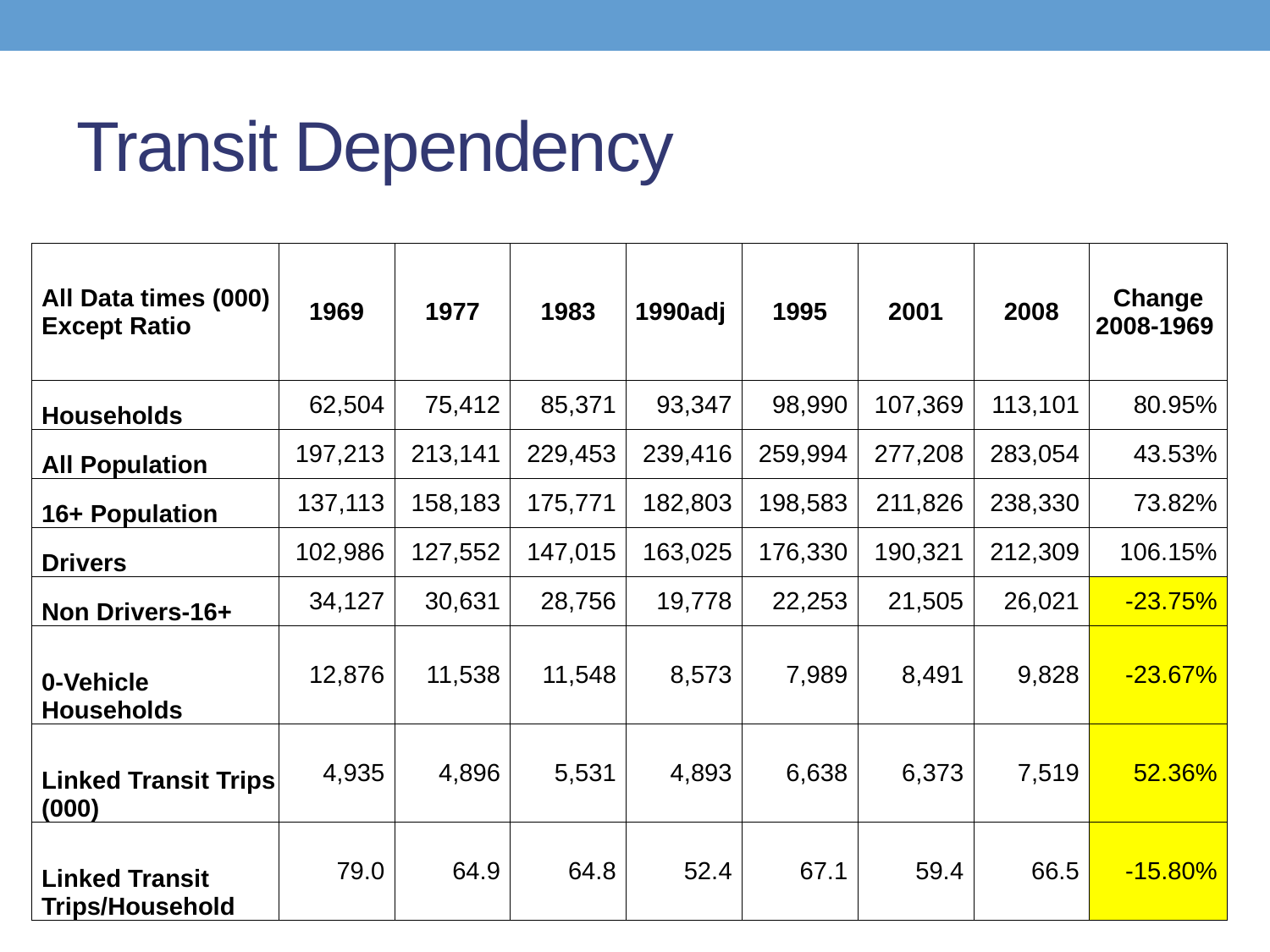

# Transit Dependency
| All Data times (000) Except Ratio | 1969 | 1977 | 1983 | 1990adj | 1995 | 2001 | 2008 | Change 2008-1969 |
| --- | --- | --- | --- | --- | --- | --- | --- | --- |
| Households | 62,504 | 75,412 | 85,371 | 93,347 | 98,990 | 107,369 | 113,101 | 80.95% |
| All Population | 197,213 | 213,141 | 229,453 | 239,416 | 259,994 | 277,208 | 283,054 | 43.53% |
| 16+ Population | 137,113 | 158,183 | 175,771 | 182,803 | 198,583 | 211,826 | 238,330 | 73.82% |
| Drivers | 102,986 | 127,552 | 147,015 | 163,025 | 176,330 | 190,321 | 212,309 | 106.15% |
| Non Drivers-16+ | 34,127 | 30,631 | 28,756 | 19,778 | 22,253 | 21,505 | 26,021 | -23.75% |
| 0-Vehicle Households | 12,876 | 11,538 | 11,548 | 8,573 | 7,989 | 8,491 | 9,828 | -23.67% |
| Linked Transit Trips (000) | 4,935 | 4,896 | 5,531 | 4,893 | 6,638 | 6,373 | 7,519 | 52.36% |
| Linked Transit Trips/Household | 79.0 | 64.9 | 64.8 | 52.4 | 67.1 | 59.4 | 66.5 | -15.80% |